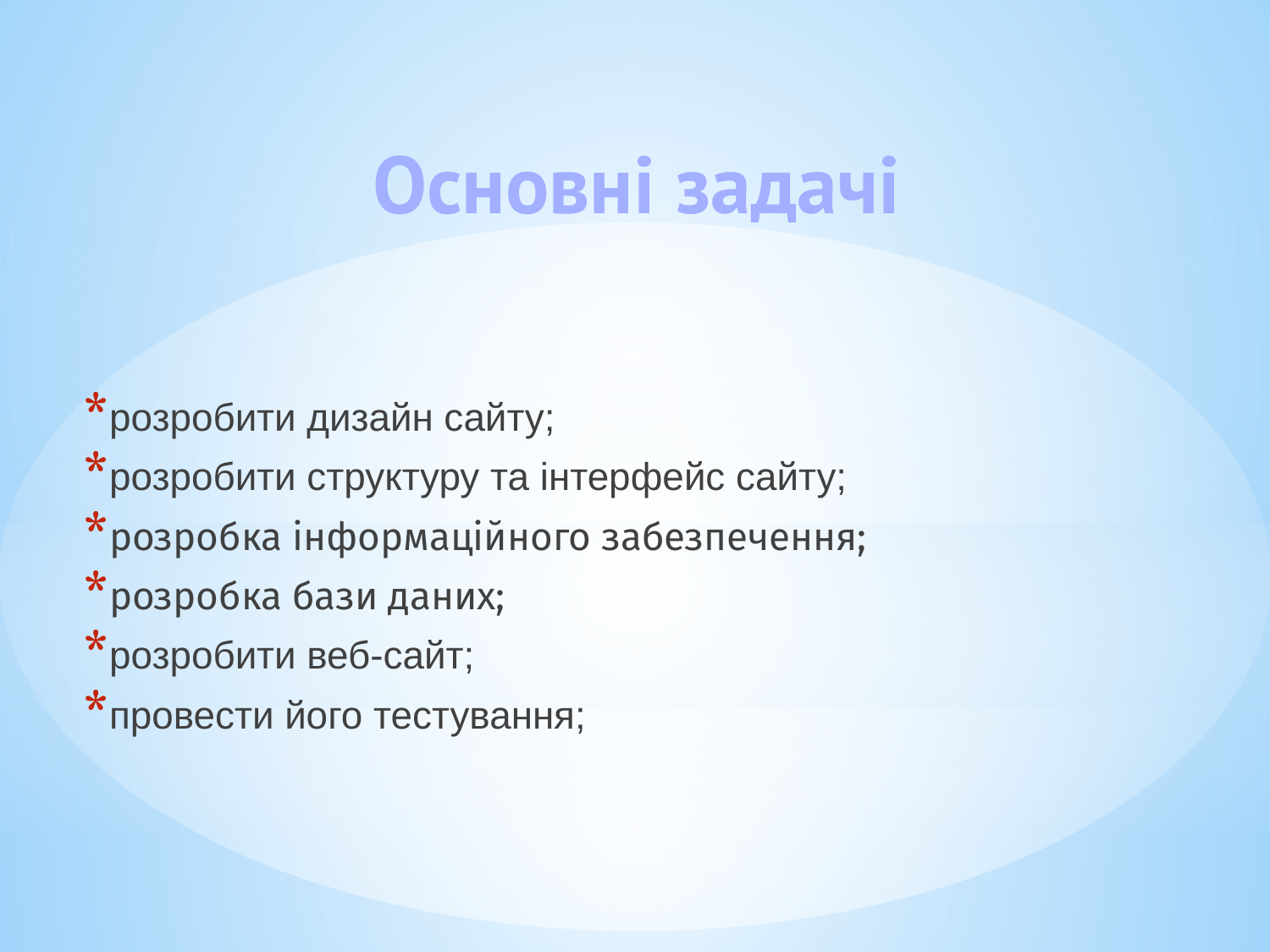

# Основні задачі
розробити дизайн сайту;
розробити структуру та інтерфейс сайту;
розробка інформаційного забезпечення;
розробка бази даних;
розробити веб-сайт;
провести його тестування;